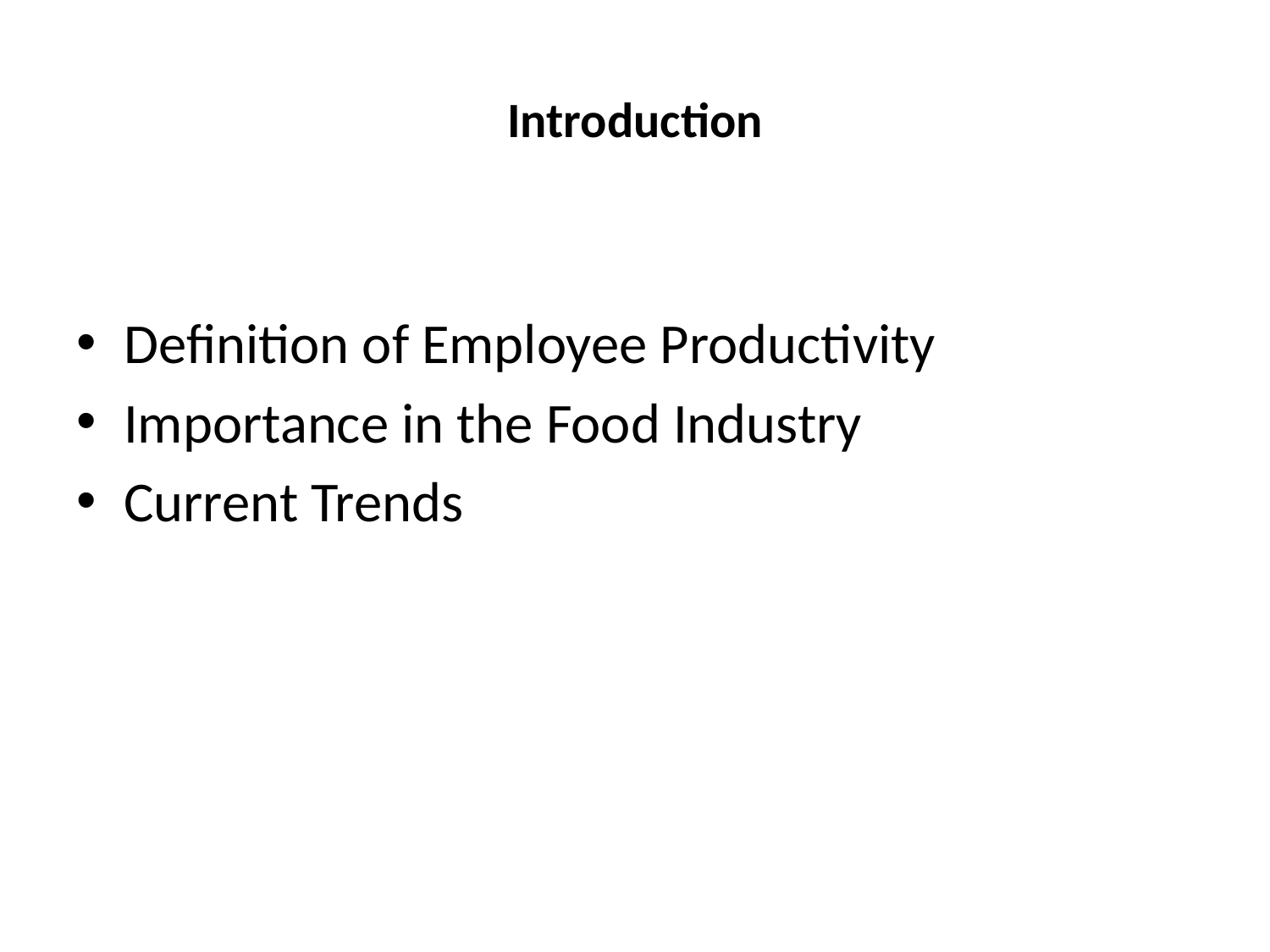

# Introduction

Definition of Employee Productivity
Importance in the Food Industry
Current Trends